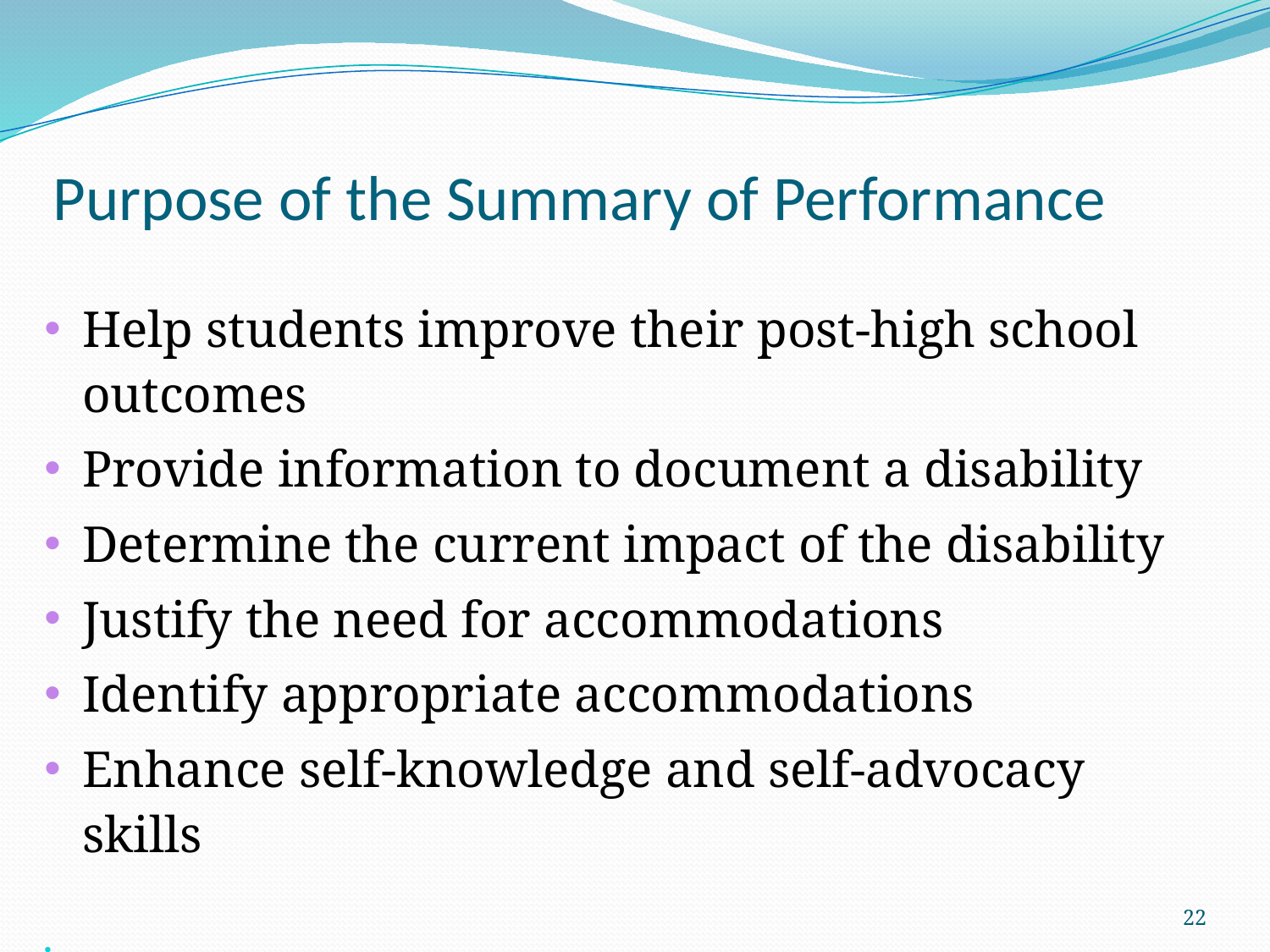

# Purpose of the Summary of Performance
Help students improve their post-high school outcomes
Provide information to document a disability
Determine the current impact of the disability
Justify the need for accommodations
Identify appropriate accommodations
Enhance self-knowledge and self-advocacy skills

22